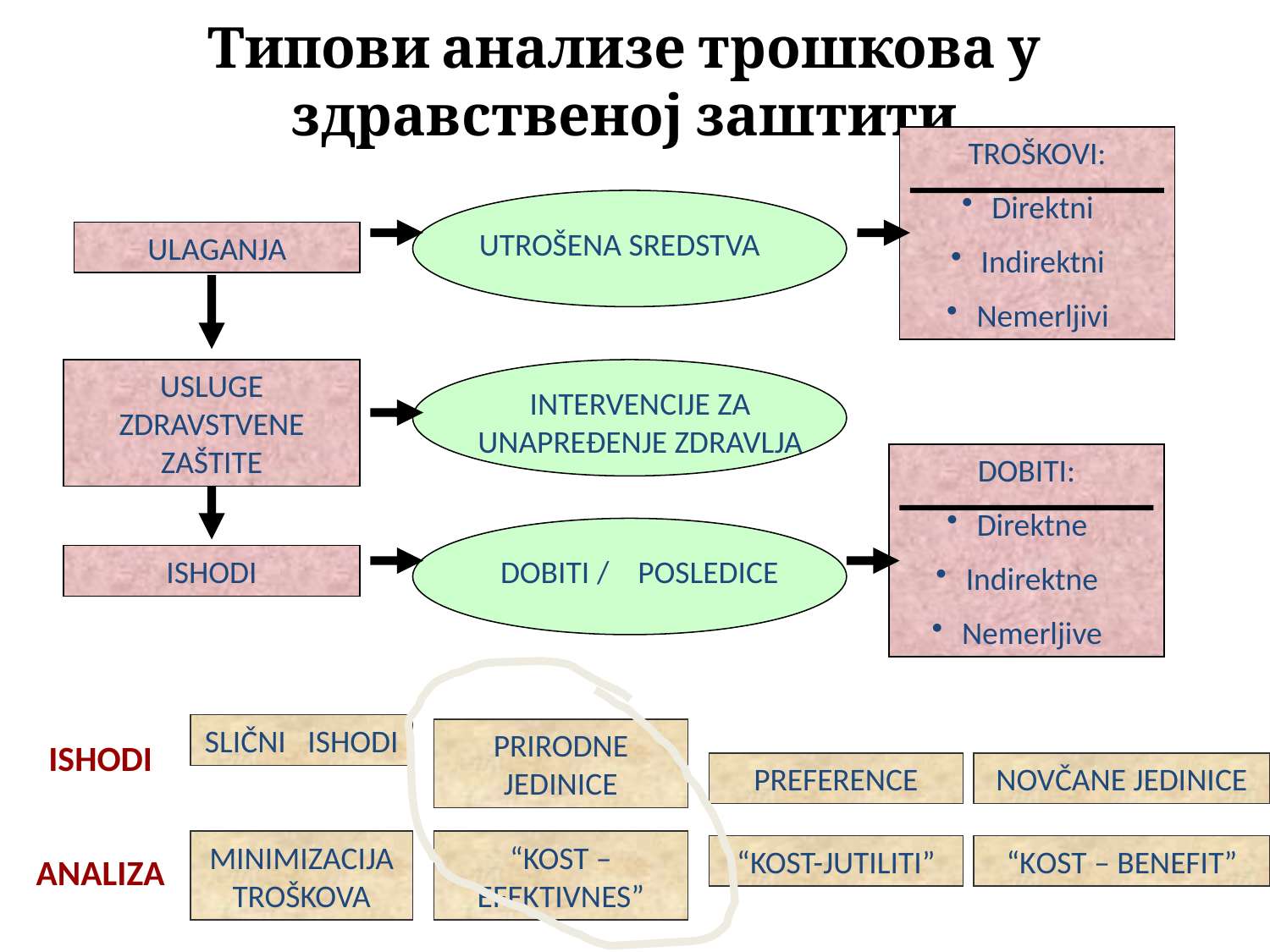

# Типови анализе трошкова у здравственој заштити

TROŠKOVI:
Direktni
Indirektni
Nemerljivi

UTROŠENA SREDSTVA
ULAGANJA

USLUGE ZDRAVSTVENE ZAŠTITE

INTERVENCIJE ZA UNAPREĐENJE ZDRAVLJA

DOBITI:
Direktne
Indirektne
Nemerljive

DOBITI /    POSLEDICE
ISHODI

SLIČNI   ISHODI
PRIRODNE JEDINICE
ISHODI
PREFERENCE
NOVČANE JEDINICE
MINIMIZACIJA TROŠKOVA
“KOST – EFEKTIVNES”
“KOST-JUTILITI”
“KOST – BENEFIT”
ANALIZA